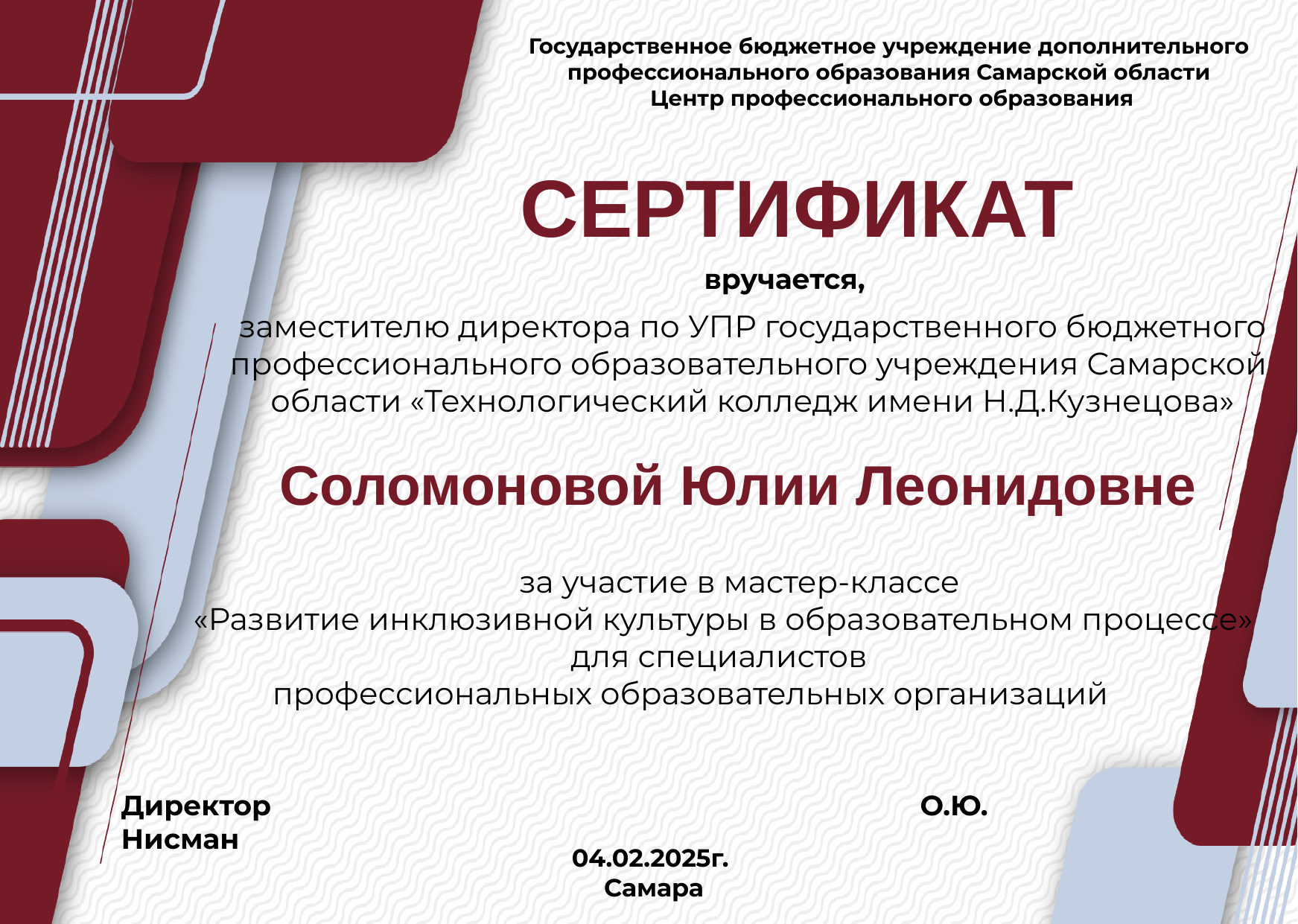

Государственное бюджетное учреждение дополнительного
профессионального образования Самарской области
Центр профессионального образования
СЕРТИФИКАТ
вручается,
заместителю директора по УПР государственного бюджетного профессионального образовательного учреждения Самарской
области «Технологический колледж имени Н.Д.Кузнецова»
Соломоновой Юлии Леонидовне
    за участие в мастер-классе
«Развитие инклюзивной культуры в образовательном процессе»
для специалистов
профессиональных образовательных организаций
Директор                                                                                   О.Ю. Нисман
04.02.2025г.
Самара